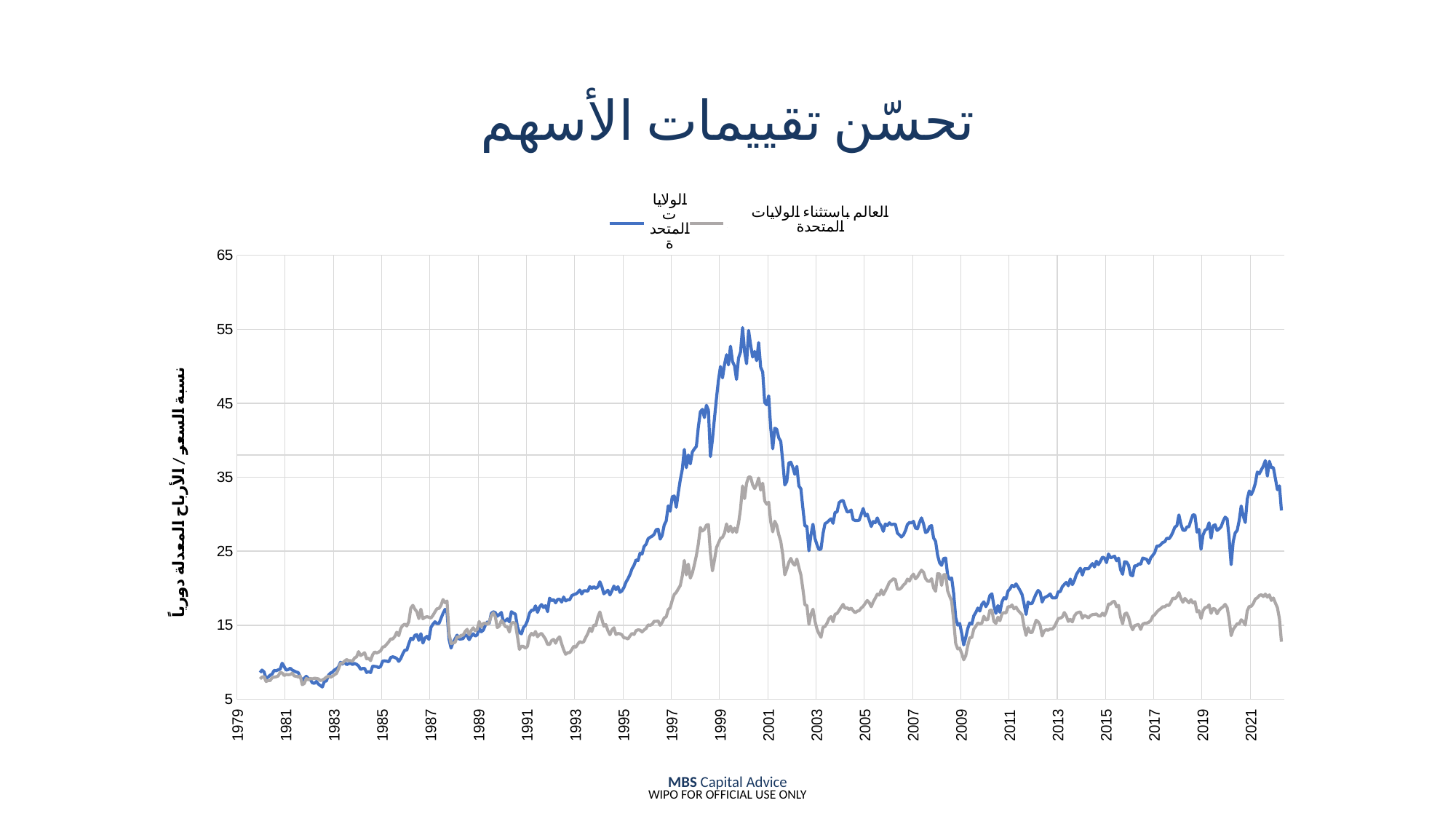

# تحسّن تقييمات الأسهم

### Chart

| Category |  |  |
|---|---|---|
| 29220 | 8.60401441715759 | 7.751282484240923 |
| 29251 | 8.950795328845587 | 8.007775770587532 |
| 29280 | 8.703694333509953 | 8.065914146530721 |
| 29311 | 7.786492516213543 | 7.401408030465977 |
| 29341 | 8.001486753604855 | 7.531984104540784 |
| 29371 | 8.257297852472808 | 7.524459141477089 |
| 29402 | 8.40223291709146 | 7.922980461943123 |
| 29433 | 8.90527686268704 | 7.991325236825857 |
| 29462 | 8.86541281935676 | 8.040223262459236 |
| 29494 | 8.977216014412315 | 8.142716275744958 |
| 29525 | 9.080168494939967 | 8.628335683939811 |
| 29553 | 9.8789736335036 | 8.56081368315833 |
| 29586 | 9.410446691280946 | 8.214880203572296 |
| 29616 | 8.942879842424674 | 8.353440183318916 |
| 29644 | 9.010349809762324 | 8.324852065392383 |
| 29676 | 9.206678420455013 | 8.34166051551177 |
| 29706 | 8.947486373538815 | 8.527866144129527 |
| 29735 | 8.823884299908233 | 8.15867123061617 |
| 29767 | 8.686800919058806 | 8.107282082906666 |
| 29798 | 8.613711493933334 | 8.019346274606038 |
| 29829 | 8.02426590062116 | 8.155443301581771 |
| 29859 | 7.537912487394727 | 6.9758090123601395 |
| 29889 | 7.847453240701936 | 7.133714364715542 |
| 29920 | 8.11483015207797 | 7.820348316627401 |
| 29951 | 7.83932366181935 | 7.616106846052184 |
| 29980 | 7.687593572814849 | 7.812902472276664 |
| 30008 | 7.23031699849872 | 7.75486727980878 |
| 30041 | 7.152928197236448 | 7.842022067673395 |
| 30071 | 7.40510298853791 | 7.8238507254002085 |
| 30102 | 7.056188108783288 | 7.758469441928153 |
| 30132 | 6.850913090783658 | 7.53608845310377 |
| 30162 | 6.657046328333867 | 7.611776066963581 |
| 30194 | 7.417757936917472 | 7.770121953908084 |
| 30224 | 7.4784289712498975 | 7.996650054852789 |
| 30253 | 8.240328567093082 | 8.13351098967259 |
| 30285 | 8.53343470661996 | 7.972176856943315 |
| 30316 | 8.676889266880933 | 8.12437361406455 |
| 30347 | 8.96845683181909 | 8.31321212107467 |
| 30375 | 9.109903990439387 | 8.50161766026071 |
| 30406 | 9.375869064824546 | 9.088136312008876 |
| 30435 | 9.998353876839477 | 9.858051197974218 |
| 30467 | 9.765656142799076 | 9.871209386361356 |
| 30497 | 10.08446465346558 | 10.148984294837922 |
| 30526 | 9.684876108604744 | 10.367045620532432 |
| 30559 | 9.81884888718181 | 10.234717323820417 |
| 30589 | 9.882827137367531 | 10.224123792881983 |
| 30620 | 9.70172084806165 | 10.138618656941496 |
| 30650 | 9.844496796859508 | 10.588868073629483 |
| 30680 | 9.723458507910443 | 10.733658915310516 |
| 30712 | 9.520299396668289 | 11.439996534667722 |
| 30741 | 9.048658534356512 | 10.913655670623807 |
| 30771 | 9.15838564321868 | 11.076443433228249 |
| 30802 | 9.181566218304347 | 11.304094309182714 |
| 30833 | 8.618646048991842 | 10.468934525770619 |
| 30862 | 8.750719079168235 | 10.553123652563805 |
| 30894 | 8.613759599831635 | 10.230693079447011 |
| 30925 | 9.488389874868615 | 11.029814133674131 |
| 30953 | 9.438774018142954 | 11.400996349089663 |
| 30986 | 9.411921076546074 | 11.267806292034285 |
| 31016 | 9.276552083880318 | 11.37726916030958 |
| 31047 | 9.457458051536769 | 11.570022921235338 |
| 31078 | 10.164016482802769 | 12.054787376238568 |
| 31106 | 10.199899787798694 | 12.131508777064823 |
| 31135 | 10.149003117736736 | 12.443281266974102 |
| 31167 | 10.075578247428302 | 12.75988157403861 |
| 31198 | 10.647175052080746 | 13.16713512024098 |
| 31226 | 10.740357060840571 | 13.142037811401275 |
| 31259 | 10.659461866587616 | 13.482086444697902 |
| 31289 | 10.507389745993464 | 14.06428408056792 |
| 31320 | 10.125599375492383 | 13.595957858436359 |
| 31351 | 10.51059858002164 | 14.57831709847095 |
| 31380 | 11.154945510081044 | 14.991898935807058 |
| 31412 | 11.643084696129163 | 15.15325509541133 |
| 31443 | 11.639997971423725 | 14.910967119460743 |
| 31471 | 12.511000684925653 | 15.500812520394827 |
| 31502 | 13.242766334222413 | 17.336691406897785 |
| 31532 | 13.074502030093768 | 17.697513759376186 |
| 31562 | 13.641889953059893 | 17.170553852739303 |
| 31593 | 13.731433090890397 | 16.835590792979403 |
| 31624 | 12.95695794741355 | 15.902146002799595 |
| 31653 | 13.863576653163145 | 17.1748541277458 |
| 31685 | 12.603956832671233 | 15.87882708524117 |
| 31716 | 13.257996208624482 | 16.07527459899824 |
| 31744 | 13.5109196079565 | 16.15595484171548 |
| 31777 | 13.093163796961859 | 16.093793612146385 |
| 31807 | 14.717912222700559 | 15.976294358471083 |
| 31835 | 15.155903597386603 | 16.344597534338423 |
| 31867 | 15.475335989675875 | 16.814842479169354 |
| 31897 | 15.232433108182134 | 17.238779600668337 |
| 31926 | 15.244702120443842 | 17.280919625950627 |
| 31958 | 15.928142402794657 | 17.704419627028518 |
| 31989 | 16.610173034036027 | 18.475263563228022 |
| 32020 | 17.158296894147934 | 18.054089896640036 |
| 32050 | 16.701699185296988 | 18.291460660143958 |
| 32080 | 13.101783745971792 | 13.906376509128155 |
| 32111 | 11.924492134358363 | 12.530191254972683 |
| 32142 | 12.708582193935953 | 12.60065553829895 |
| 32171 | 13.174309972675408 | 12.69740967583361 |
| 32202 | 13.665669496594154 | 13.430468548904882 |
| 32233 | 13.142921453569627 | 13.404378601705863 |
| 32262 | 13.153283101136136 | 13.650868277478013 |
| 32294 | 13.203130320494692 | 13.666884628965546 |
| 32324 | 13.726087473401254 | 14.149956608747635 |
| 32353 | 13.590571093521897 | 14.452453857549719 |
| 32386 | 13.052109087425784 | 13.741487074919423 |
| 32416 | 13.51864898863936 | 14.28465402401638 |
| 32447 | 13.852055526496018 | 14.66389542110274 |
| 32477 | 13.551369468256334 | 14.260653306236682 |
| 32507 | 13.694877784835258 | 14.450079789533486 |
| 32539 | 14.638548240450241 | 15.516174050914621 |
| 32567 | 14.122918209749848 | 14.791317740662885 |
| 32598 | 14.334044484080058 | 15.23700005641526 |
| 32626 | 14.968084339175695 | 15.302464319389362 |
| 32659 | 15.433476923788827 | 15.119172973205982 |
| 32689 | 15.294436036551298 | 15.436215428819763 |
| 32720 | 16.606050753379098 | 16.27631829844509 |
| 32751 | 16.8243267900875 | 16.6917973815895 |
| 32780 | 16.715495939198494 | 16.166357548128882 |
| 32812 | 16.226913366033305 | 14.692691188149153 |
| 32842 | 16.455601945856664 | 14.907542394493584 |
| 32871 | 16.739717306476933 | 15.648269489504328 |
| 32904 | 15.473635882513115 | 15.321333610656128 |
| 32932 | 15.60845259974176 | 14.820569501939131 |
| 32962 | 15.863387252060447 | 14.788141162313712 |
| 32993 | 15.467048951919564 | 14.087898642337711 |
| 33024 | 16.835954960109838 | 15.278332984475266 |
| 33053 | 16.640851470761852 | 15.387587669889395 |
| 33085 | 16.505749991785958 | 15.216741810035543 |
| 33116 | 14.839587426400984 | 13.536073380074372 |
| 33144 | 14.020961523558189 | 11.737948495807396 |
| 33177 | 13.846969892596606 | 12.165166571094604 |
| 33207 | 14.682477819142472 | 12.141093876867771 |
| 33238 | 15.002912250975522 | 11.912266125780913 |
| 33269 | 15.61968405715969 | 12.150484120814564 |
| 33297 | 16.64792084836959 | 13.48256156046354 |
| 33326 | 17.02358521514502 | 13.908893779899262 |
| 33358 | 17.023570741588134 | 13.659345733852462 |
| 33389 | 17.62744663378928 | 14.164277309825458 |
| 33417 | 16.740874943596612 | 13.446322301001286 |
| 33450 | 17.46385165901965 | 13.750602613446794 |
| 33480 | 17.804528979529803 | 13.912991081860218 |
| 33511 | 17.412778315089927 | 13.533167382928255 |
| 33542 | 17.652696990522028 | 13.11277544141599 |
| 33571 | 16.841056840829193 | 12.418816237765927 |
| 33603 | 18.675900610569606 | 12.417096328532919 |
| 33634 | 18.3240544263434 | 12.938089472938175 |
| 33662 | 18.470362090509713 | 13.094987898869753 |
| 33694 | 18.036819375432433 | 12.579079806950572 |
| 33724 | 18.497090652558136 | 13.17863363560666 |
| 33753 | 18.50664141718686 | 13.44053062804071 |
| 33785 | 18.139649020177064 | 12.491741125003987 |
| 33816 | 18.814507542314182 | 11.68786886838014 |
| 33847 | 18.297611950448452 | 11.079286121602655 |
| 33877 | 18.447897412136896 | 11.296156102828418 |
| 33907 | 18.453242795100405 | 11.318319276129955 |
| 33938 | 18.987846042610904 | 11.67764375350453 |
| 33969 | 19.147467823926057 | 12.166325904181738 |
| 33998 | 19.225573262863108 | 12.024543165663216 |
| 34026 | 19.415251267851513 | 12.450401300149554 |
| 34059 | 19.76489944983543 | 12.796941092261157 |
| 34089 | 19.238872286413848 | 12.658681742386909 |
| 34120 | 19.65695569603995 | 12.774610099396785 |
| 34150 | 19.67546399250445 | 13.362108659053153 |
| 34180 | 19.602092110452894 | 13.874178053859358 |
| 34212 | 20.233323921971646 | 14.613412848543444 |
| 34242 | 19.982804219507607 | 14.162374900264792 |
| 34271 | 20.222621562589037 | 15.036983512290861 |
| 34303 | 20.000792226065375 | 14.98202769387202 |
| 34334 | 20.176380006295165 | 16.117496344871068 |
| 34365 | 20.880446733840834 | 16.802022872140764 |
| 34393 | 20.207439705323953 | 15.820582375270721 |
| 34424 | 19.25412989284465 | 14.884091653147557 |
| 34453 | 19.484686000786294 | 15.099192814812678 |
| 34485 | 19.738653041701305 | 14.261425399652678 |
| 34515 | 19.098813909130566 | 13.725290021006847 |
| 34544 | 19.64553267658299 | 14.366890634604479 |
| 34577 | 20.303749639119083 | 14.671273198457493 |
| 34607 | 19.808127268290708 | 13.74994785317845 |
| 34638 | 20.216971214894336 | 13.893161136112441 |
| 34668 | 19.447670106654854 | 13.858419206991767 |
| 34698 | 19.658430963942344 | 13.709007418609536 |
| 34730 | 20.116014462482898 | 13.301273743612633 |
| 34758 | 20.828065852836 | 13.279019153026653 |
| 34789 | 21.308914061229828 | 13.149404157185067 |
| 34817 | 21.857347385289163 | 13.563249095929073 |
| 34850 | 22.628568947657676 | 13.89785571586752 |
| 34880 | 23.110024564740577 | 13.749411750397886 |
| 34911 | 23.83161240373307 | 14.270244792710441 |
| 34942 | 23.749046096792103 | 14.38970761509218 |
| 34971 | 24.743660397758234 | 14.346419629283343 |
| 35003 | 24.627624443653527 | 14.091341993014135 |
| 35033 | 25.638624090823317 | 14.368097145030378 |
| 35062 | 25.958063702395705 | 14.577512783822408 |
| 35095 | 26.700909152236715 | 15.046673783514434 |
| 35124 | 26.890969654650227 | 14.996757681054408 |
| 35153 | 27.039950736828104 | 15.131961275905725 |
| 35185 | 27.292237460965847 | 15.544457473626322 |
| 35216 | 27.913063929573582 | 15.53659140659404 |
| 35244 | 27.9811281880445 | 15.586339334280375 |
| 35277 | 26.652942310251774 | 14.99531122080834 |
| 35307 | 27.160181164045756 | 15.403019163664696 |
| 35338 | 28.537541946786277 | 16.001140302552482 |
| 35369 | 29.107984821171218 | 16.14365825948613 |
| 35398 | 31.148142500608653 | 17.108369187194132 |
| 35430 | 30.42433041798909 | 17.370501444099144 |
| 35461 | 32.363669420129014 | 18.371139507722763 |
| 35489 | 32.47251695389358 | 19.17057890990988 |
| 35520 | 30.94232467021512 | 19.44964525098193 |
| 35550 | 32.864761292529366 | 19.91412319474366 |
| 35580 | 34.63722257672319 | 20.36509823395241 |
| 35611 | 36.05960157047232 | 21.674790383037987 |
| 35642 | 38.76213140559431 | 23.764329226583666 |
| 35671 | 36.29835696998004 | 21.816466258122283 |
| 35703 | 38.00150706527814 | 23.271400983514276 |
| 35734 | 36.81712374797502 | 21.37969325429132 |
| 35762 | 38.41345705486022 | 22.058397531139374 |
| 35795 | 38.831939454227175 | 23.175134974029156 |
| 35825 | 39.175946770749604 | 24.431871917612625 |
| 35853 | 41.80641889223808 | 26.01261658719894 |
| 35885 | 43.853912822662586 | 28.212216823737464 |
| 35915 | 44.17652074109846 | 27.73970223970543 |
| 35944 | 43.061334684110946 | 27.975740057999307 |
| 35976 | 44.723581294476205 | 28.535215966798912 |
| 36007 | 44.05802020246096 | 28.606321113670695 |
| 36038 | 37.80016890339119 | 24.73100006379584 |
| 36068 | 40.12999697989783 | 22.35948365610736 |
| 36098 | 42.97554495628436 | 23.809800506140565 |
| 36129 | 45.692510292872726 | 25.499596667427326 |
| 36160 | 48.1422781460082 | 26.103205187310202 |
| 36189 | 49.96383931596164 | 26.7396299427396 |
| 36217 | 48.43285109724775 | 26.874799254791213 |
| 36250 | 50.24461306695762 | 27.474544511679024 |
| 36280 | 51.55531668420779 | 28.699944823848345 |
| 36311 | 50.18424100158134 | 27.656159371251213 |
| 36341 | 52.705776747097985 | 28.407038690895124 |
| 36371 | 50.63410017938855 | 27.57525012147521 |
| 36403 | 50.05169212955224 | 28.13444370050912 |
| 36433 | 48.225588302414934 | 27.546550348028497 |
| 36462 | 51.102140559189905 | 28.801936883000586 |
| 36494 | 51.93046452451993 | 30.753822106153383 |
| 36525 | 55.23100393950976 | 33.831897635204754 |
| 36556 | 51.961168723361574 | 32.116268858274104 |
| 36585 | 50.34260381881123 | 34.187042367660105 |
| 36616 | 54.83996404659716 | 35.033742980575724 |
| 36644 | 52.919522922416455 | 35.033489752697896 |
| 36677 | 51.243554761298746 | 33.99511165480132 |
| 36707 | 52.002145810874225 | 33.47139623676228 |
| 36738 | 50.75763080729485 | 33.97638471673261 |
| 36769 | 53.19720925411397 | 34.899607728308496 |
| 36798 | 49.86995585041086 | 33.26445426775414 |
| 36830 | 49.23128593280313 | 34.20286839290509 |
| 36860 | 45.11793668067552 | 31.814173778509012 |
| 36889 | 44.79497409761447 | 31.3646626952968 |
| 36922 | 45.99608524281523 | 31.637272197800158 |
| 36950 | 41.66274116319192 | 28.983476167502246 |
| 36980 | 38.85273251788886 | 27.625986756984766 |
| 37011 | 41.63524291913176 | 29.064780694290135 |
| 37042 | 41.49426272701054 | 28.50283182914061 |
| 37071 | 40.3252084278086 | 27.24597711139402 |
| 37103 | 39.85346940544525 | 26.33346310525077 |
| 37134 | 37.0613753787115 | 24.52934760744033 |
| 37162 | 33.96278635100538 | 21.817841256505492 |
| 37195 | 34.42640083077522 | 22.587633244244046 |
| 37225 | 36.93707333273691 | 23.494269199809125 |
| 37256 | 37.03445479318405 | 24.039031547571575 |
| 37287 | 36.329870947462005 | 23.382663739457247 |
| 37315 | 35.39383078821639 | 23.118119097614837 |
| 37344 | 36.47444769888576 | 23.95158894075923 |
| 37376 | 33.83685419973455 | 22.834198799821976 |
| 37407 | 33.440227504668414 | 21.813197986615553 |
| 37435 | 30.78168742833838 | 19.878526720422016 |
| 37468 | 28.42739495475289 | 17.779034258324778 |
| 37498 | 28.392149332591647 | 17.669708631205403 |
| 37529 | 25.067103077735396 | 15.137386631845525 |
| 37560 | 27.19934841279334 | 16.487409336293858 |
| 37589 | 28.656881086232886 | 17.169657642984333 |
| 37621 | 26.761092384016887 | 15.603664248042556 |
| 37652 | 25.888594390306352 | 14.488390050783849 |
| 37680 | 25.222813560489936 | 13.866887212295515 |
| 37711 | 25.299022409669835 | 13.37771954980105 |
| 37741 | 27.387106462819276 | 14.750471958202189 |
| 37771 | 28.731758444631865 | 14.83488905097171 |
| 37802 | 28.894616995434077 | 15.282239563148142 |
| 37833 | 29.163155749782646 | 15.896569477814703 |
| 37862 | 29.391328845354447 | 16.177572872725573 |
| 37894 | 28.782896468704543 | 15.48141727143952 |
| 37925 | 30.25355237790058 | 16.48403067242306 |
| 37953 | 30.311286986504452 | 16.594139846311933 |
| 37986 | 31.571583846770647 | 17.000194577611726 |
| 38016 | 31.78936664407768 | 17.427637060118325 |
| 38044 | 31.867688076115684 | 17.82663106916403 |
| 38077 | 31.066227262427546 | 17.273488364098018 |
| 38107 | 30.317471221949674 | 17.374862674726916 |
| 38138 | 30.35474216757451 | 17.130865476102667 |
| 38168 | 30.5796007697299 | 17.32434916038991 |
| 38198 | 29.280132872955356 | 16.984137066006703 |
| 38230 | 29.161840962330714 | 16.699035435221553 |
| 38260 | 29.147744968372308 | 16.907660060953027 |
| 38289 | 29.199312258690302 | 16.97658171059809 |
| 38321 | 29.994061180753334 | 17.334912805186885 |
| 38352 | 30.777357411891387 | 17.557643029881206 |
| 38383 | 29.79430859878908 | 17.951742098523063 |
| 38411 | 30.017891906511604 | 18.356189090519383 |
| 38442 | 29.189372632219033 | 18.05948387089473 |
| 38471 | 28.34839363412432 | 17.506597602043374 |
| 38503 | 29.03426937766362 | 18.163043333940408 |
| 38533 | 28.850731430834127 | 18.66097338806342 |
| 38562 | 29.513228738232833 | 19.2034565831059 |
| 38595 | 28.802838585537142 | 19.085720405111445 |
| 38625 | 28.425629352222757 | 19.774904979360304 |
| 38656 | 27.698784174818964 | 19.131624348190513 |
| 38686 | 28.6947929950018 | 19.6392792050195 |
| 38716 | 28.48375535507541 | 20.184239793290686 |
| 38748 | 28.844610013821676 | 20.81186265842337 |
| 38776 | 28.593353445675966 | 21.039824360645753 |
| 38807 | 28.66414431663725 | 21.27942551815633 |
| 38835 | 28.653230173402804 | 21.183383625885178 |
| 38868 | 27.466610287309457 | 19.87663878786727 |
| 38898 | 27.20663534452771 | 19.860309503834966 |
| 38929 | 26.928962460203472 | 20.069101625357604 |
| 38960 | 27.19594694366284 | 20.439720833826573 |
| 38989 | 27.786249360445154 | 20.679645742870584 |
| 39021 | 28.628584334943227 | 21.246209738724655 |
| 39051 | 28.889834820036295 | 20.9809738234307 |
| 39080 | 28.825496579426268 | 21.577015486037336 |
| 39113 | 29.048875859479047 | 21.917693148531935 |
| 39141 | 28.138090114025644 | 21.278639900380963 |
| 39171 | 28.045121502112245 | 21.57497365806819 |
| 39202 | 28.90301322077439 | 22.055779320937262 |
| 39233 | 29.514229117973983 | 22.449000166245867 |
| 39262 | 28.701814155910725 | 22.177106806488126 |
| 39294 | 27.52777668834396 | 21.314971014979363 |
| 39325 | 27.675149436277266 | 20.97978443578702 |
| 39353 | 28.336714498012775 | 20.934062069771514 |
| 39386 | 28.480059378812463 | 21.291043932155755 |
| 39416 | 26.79726875299628 | 20.051890658679202 |
| 39447 | 26.34144178155841 | 19.60019082391637 |
| 39478 | 24.460447149656225 | 21.967636511514122 |
| 39507 | 23.434383059916282 | 21.938635398136775 |
| 39538 | 23.095338602755866 | 20.384682676809675 |
| 39568 | 24.021863474249777 | 21.847595848996683 |
| 39598 | 24.078927144344455 | 21.821784602479124 |
| 39629 | 21.73992646216127 | 19.637342369656665 |
| 39660 | 21.213015312319676 | 18.912098290914912 |
| 39689 | 21.38667882229629 | 18.247406573204373 |
| 39721 | 19.283219069226192 | 15.60598806171021 |
| 39752 | 16.03484836195413 | 12.548227839373224 |
| 39780 | 15.022735497800225 | 11.792720202869585 |
| 39813 | 15.249285519257727 | 11.91463364954567 |
| 39843 | 13.894660852782506 | 11.18820630500407 |
| 39871 | 12.344385499662042 | 10.341818344062949 |
| 39903 | 13.362123402280195 | 10.893082342295349 |
| 39933 | 14.5800714089911 | 12.266588236276341 |
| 39962 | 15.302163127528603 | 13.309493795584215 |
| 39994 | 15.162629214336297 | 13.34478692635404 |
| 40025 | 16.278865094708234 | 14.499194711079745 |
| 40056 | 16.738610905667294 | 14.860455267541473 |
| 40086 | 17.327663847295856 | 15.318946228816541 |
| 40116 | 16.91916083280667 | 15.206166690792346 |
| 40147 | 17.83296896145964 | 15.274201563346955 |
| 40178 | 18.171066791410198 | 16.221409029392657 |
| 40207 | 17.516929736128667 | 15.733772141543447 |
| 40235 | 18.027534480864972 | 15.780737408704056 |
| 40268 | 19.024651997844323 | 17.043179523662108 |
| 40298 | 19.263688151586432 | 17.033557983232594 |
| 40329 | 17.625891853373524 | 15.523799528858877 |
| 40359 | 16.616906131667854 | 15.256907552329539 |
| 40389 | 17.668251817166528 | 16.091694751095115 |
| 40421 | 16.755891163755916 | 15.617727276736694 |
| 40451 | 18.157909399374926 | 16.5387982271631 |
| 40480 | 18.71716946602445 | 16.726982983086106 |
| 40512 | 18.573346794339045 | 16.66001470699087 |
| 40543 | 19.620530262518873 | 17.51989381504068 |
| 40574 | 19.925467079051433 | 17.483720112449728 |
| 40602 | 20.40505911768167 | 17.740209712135535 |
| 40633 | 20.195821832970005 | 17.224447683524073 |
| 40662 | 20.598587008098338 | 17.459135882141545 |
| 40694 | 20.173045560299602 | 17.02267917892771 |
| 40724 | 19.701076889140815 | 16.72006458049969 |
| 40753 | 19.150701765627744 | 16.431276284788176 |
| 40786 | 17.899337836952043 | 14.851613911944307 |
| 40816 | 16.464038475188104 | 13.637384970651354 |
| 40847 | 18.14544645256365 | 14.681494381869772 |
| 40877 | 17.917983383473278 | 14.023571942276421 |
| 40907 | 17.960358276020106 | 14.0354566391749 |
| 40939 | 18.639081289584265 | 14.848566692794968 |
| 40968 | 19.270450605558764 | 15.682367998739695 |
| 40998 | 19.71416106513943 | 15.468700726994339 |
| 41029 | 19.439982852745622 | 15.00746827500437 |
| 41060 | 18.134165218547885 | 13.566924746790892 |
| 41089 | 18.724874982099603 | 14.23890373859659 |
| 41121 | 18.836968502457832 | 14.40783606680513 |
| 41152 | 19.00023770096478 | 14.32950821460446 |
| 41180 | 19.245236916983796 | 14.511544944805458 |
| 41213 | 18.707636167194376 | 14.47151511685524 |
| 41243 | 18.69206214371124 | 14.780931938713183 |
| 41274 | 18.727846598157008 | 15.326310520024213 |
| 41305 | 19.549928537259632 | 15.91004344603501 |
| 41333 | 19.541517076192967 | 15.972982615719253 |
| 41362 | 20.203491467761097 | 16.11404631754025 |
| 41394 | 20.52138958154556 | 16.724929459374124 |
| 41425 | 20.793096003912076 | 16.28896662764241 |
| 41453 | 20.344478662353776 | 15.523782658220316 |
| 41486 | 21.253707731546754 | 15.79978313115977 |
| 41516 | 20.48505168741678 | 15.450332017609417 |
| 41547 | 21.038501685310294 | 16.24856308844089 |
| 41578 | 21.8466768804446 | 16.6195395143269 |
| 41607 | 22.29192630860669 | 16.749085029516387 |
| 41639 | 22.70858302140993 | 16.79279190601719 |
| 41670 | 21.784048754325045 | 15.967023942799331 |
| 41698 | 22.65033453584331 | 16.33916737157149 |
| 41729 | 22.644080245080772 | 16.19643311290952 |
| 41759 | 22.63191380571066 | 15.997548039993426 |
| 41789 | 22.992867380654417 | 16.29319798623837 |
| 41820 | 23.339413539120965 | 16.438749281773486 |
| 41851 | 22.881192385961988 | 16.470432358727273 |
| 41880 | 23.67263079136628 | 16.529973866410828 |
| 41912 | 23.197654934155132 | 16.272376304414273 |
| 41943 | 23.665101027147674 | 16.245716102842042 |
| 41971 | 24.208075274843942 | 16.63343502407136 |
| 42004 | 24.09310649906838 | 16.31167168300472 |
| 42034 | 23.46614385104684 | 16.899156240297106 |
| 42062 | 24.638505554589607 | 17.877709396057064 |
| 42094 | 24.11372662584785 | 17.868300175606656 |
| 42124 | 24.21769931136731 | 18.16281274884701 |
| 42153 | 24.344189166761158 | 18.249126953661623 |
| 42185 | 23.724420903339738 | 17.504567121450687 |
| 42216 | 24.07696761306075 | 17.694651602497867 |
| 42247 | 22.517438472767047 | 16.10356602057361 |
| 42277 | 21.88653298406566 | 15.207003295449535 |
| 42307 | 23.59013382259351 | 16.50407389711526 |
| 42338 | 23.542368858459756 | 16.66323784485761 |
| 42369 | 23.088051483517685 | 16.093236537349515 |
| 42398 | 21.804990086876504 | 15.025605528035234 |
| 42429 | 21.69648193470525 | 14.391615257868178 |
| 42460 | 23.043081744711817 | 14.955816461334917 |
| 42489 | 23.01873088274384 | 15.043773541823597 |
| 42521 | 23.305259350680924 | 15.116599795716333 |
| 42551 | 23.24218880672695 | 14.43896882488577 |
| 42580 | 24.086413236834325 | 15.15543810575356 |
| 42613 | 24.002198049191072 | 15.282917698209157 |
| 42643 | 23.916597687200085 | 15.298638036467533 |
| 42674 | 23.372541534196433 | 15.401966936840287 |
| 42704 | 24.110868256544855 | 15.648291974252487 |
| 42734 | 24.455024397580488 | 16.217154767077243 |
| 42766 | 24.8288609675785 | 16.43027913292783 |
| 42794 | 25.698782642051604 | 16.782576992328856 |
| 42825 | 25.69617480471916 | 17.05692095643218 |
| 42853 | 25.907059735633595 | 17.25726783600814 |
| 42886 | 26.2004117441124 | 17.50977300016128 |
| 42916 | 26.293432796596026 | 17.492694281310705 |
| 42947 | 26.775170262200167 | 17.73927663057447 |
| 42978 | 26.676693208675037 | 17.66748138255181 |
| 43007 | 27.02933634123361 | 18.105384466257306 |
| 43039 | 27.583777731971857 | 18.68374563860379 |
| 43069 | 28.259689843670085 | 18.58405597819757 |
| 43098 | 28.45117563735583 | 18.856570018805602 |
| 43131 | 29.914114584057824 | 19.411222777939976 |
| 43159 | 28.645336338254264 | 18.625464567392946 |
| 43189 | 27.85065967836104 | 18.116236606353237 |
| 43220 | 27.8140959273574 | 18.642264486571015 |
| 43251 | 28.284136012127444 | 18.32341391138041 |
| 43280 | 28.32859477570828 | 18.039722657330554 |
| 43312 | 29.201070881894605 | 18.457071452165184 |
| 43343 | 29.94308282900289 | 18.014954386313427 |
| 43371 | 29.872483613059778 | 18.198859524650658 |
| 43404 | 27.58668282964413 | 16.81629882878852 |
| 43434 | 27.946240231579385 | 16.950001108583972 |
| 43465 | 25.27370634044926 | 15.929039110603648 |
| 43496 | 27.188538012263745 | 16.95732016609283 |
| 43524 | 27.835566441699225 | 17.390584094976333 |
| 43553 | 28.028563749893245 | 17.44208473971235 |
| 43585 | 28.842878091435598 | 17.752294817024694 |
| 43616 | 26.77958712461473 | 16.62082494560223 |
| 43644 | 28.429220341546003 | 17.28054112179862 |
| 43677 | 28.589957469705997 | 17.18537152363749 |
| 43707 | 27.813253046475616 | 16.56252299071103 |
| 43738 | 28.02750948364355 | 17.04275849817403 |
| 43769 | 28.324028456934474 | 17.308101280588904 |
| 43798 | 29.069526850550716 | 17.506016237906763 |
| 43830 | 29.612214782640425 | 17.82593754076809 |
| 43861 | 29.378133677323728 | 17.391692878320328 |
| 43889 | 26.709337938387296 | 15.840997121746433 |
| 43921 | 23.196882064535824 | 13.604948908253812 |
| 43951 | 26.29177394547072 | 14.44194312957739 |
| 43980 | 27.483462267777295 | 14.824560966737947 |
| 44012 | 27.828291003095345 | 15.222660812308197 |
| 44043 | 29.198143564297336 | 15.16619228243812 |
| 44074 | 31.125174584082757 | 15.751126653095145 |
| 44104 | 29.78092567337911 | 15.496180422952976 |
| 44134 | 28.88768768882966 | 15.040703907051373 |
| 44165 | 32.05243580844227 | 16.964143112882187 |
| 44196 | 33.15265772360642 | 17.556268330967335 |
| 44225 | 32.665087386821256 | 17.565992200719943 |
| 44253 | 33.25064293002956 | 17.950225395448665 |
| 44286 | 34.173091593022434 | 18.549451037539757 |
| 44316 | 35.712554114422446 | 18.713012018144894 |
| 44347 | 35.47147235164508 | 19.023505706910022 |
| 44377 | 35.99572228855162 | 19.129977470934122 |
| 44407 | 36.52428806504115 | 18.88883539992992 |
| 44439 | 37.2543892270333 | 19.217621903661133 |
| 44469 | 35.16751630118403 | 18.801273599504704 |
| 44498 | 37.15689542664664 | 19.114636448153878 |
| 44530 | 36.30043711331446 | 18.359331708137624 |
| 44561 | 36.30043711331446 | 18.69063467516947 |
| 44592 | 34.81139074829492 | 18.006615222375313 |
| 44620 | 33.314084137997725 | 17.38019002317561 |
| 44651 | 33.849316302529886 | 15.885108977747167 |
| 44680 | 30.50563952708183 | 12.772683746664015 |
| 44712 | None | None |
|  | None | None |
|  | None | None |
|  | None | None |
|  | None | None |
|  | None | None |
|  | None | None |
|  | None | None |
|  | None | None |
|  | None | None |
|  | None | None |
|  | None | None |
|  | None | None |
|  | None | None |
|  | None | None |
|  | None | None |
|  | None | None |
|  | None | None |
|  | None | None |
|  | None | None |
MBS Capital Advice